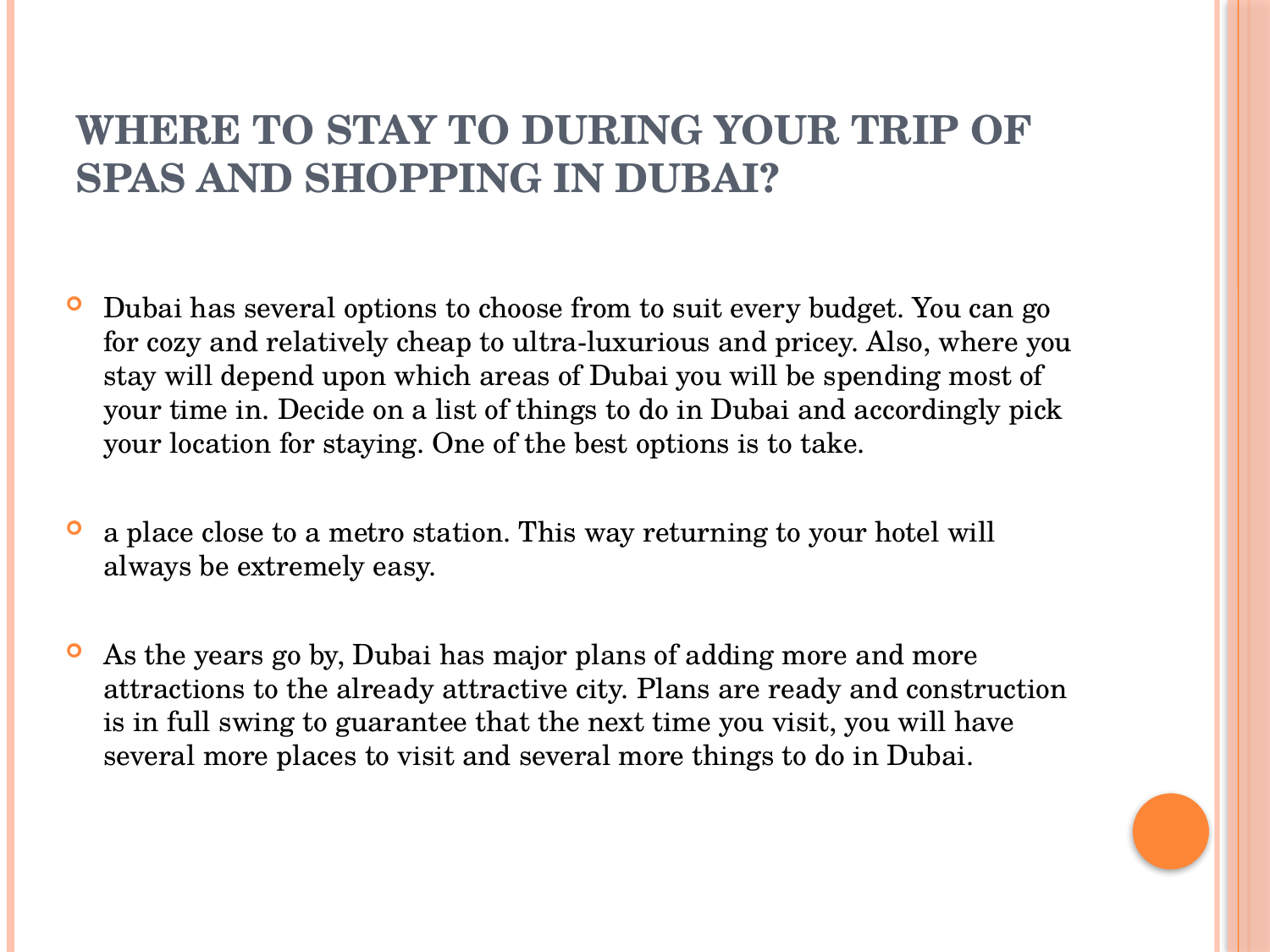

# Where to stay to during your trip of spas and shopping in Dubai?

Dubai has several options to choose from to suit every budget. You can go for cozy and relatively cheap to ultra-luxurious and pricey. Also, where you stay will depend upon which areas of Dubai you will be spending most of your time in. Decide on a list of things to do in Dubai and accordingly pick your location for staying. One of the best options is to take.

a place close to a metro station. This way returning to your hotel will always be extremely easy.

As the years go by, Dubai has major plans of adding more and more attractions to the already attractive city. Plans are ready and construction is in full swing to guarantee that the next time you visit, you will have several more places to visit and several more things to do in Dubai.